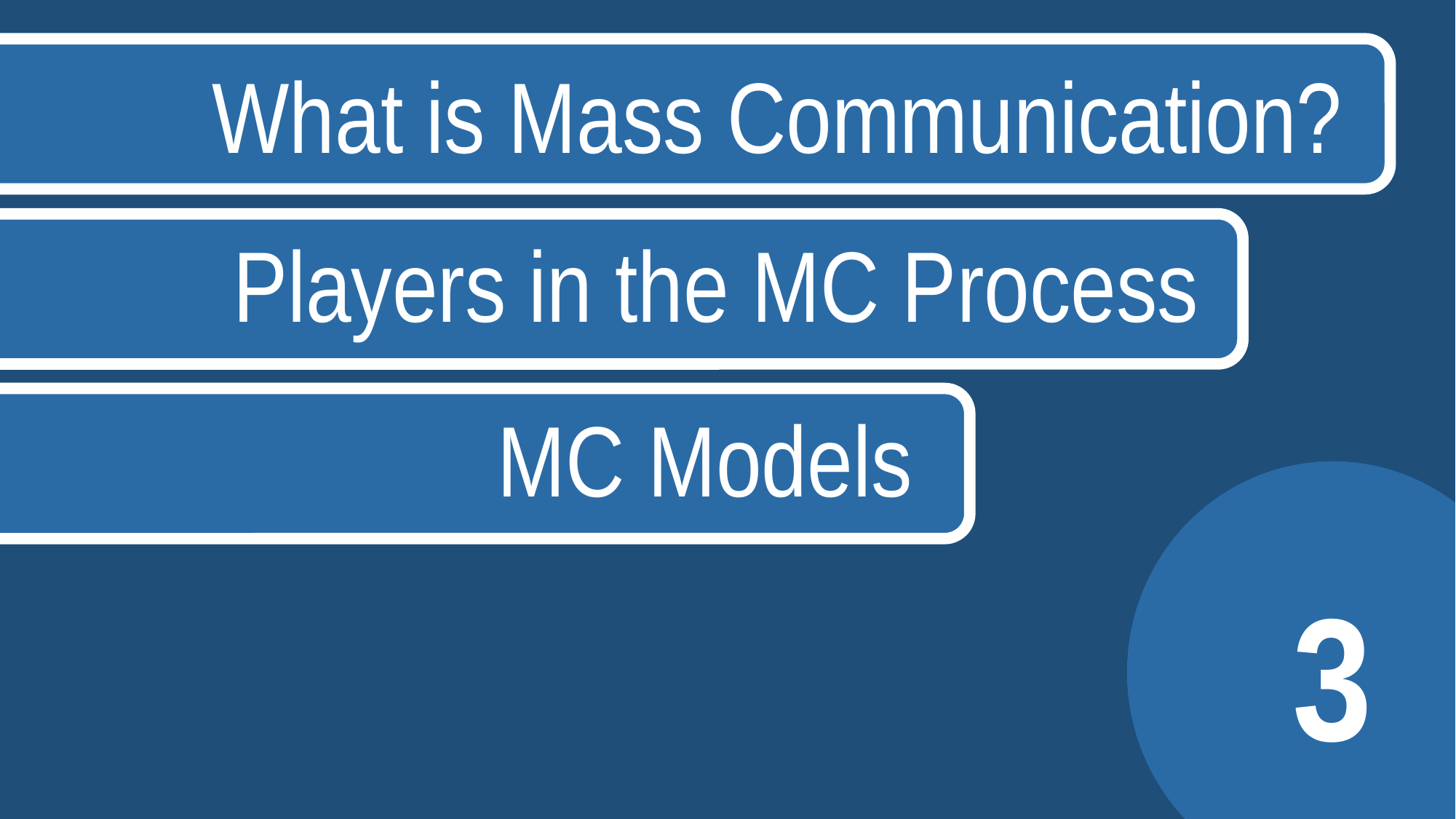

What is Mass Communication?

Players in the MC Process

MC Models

3